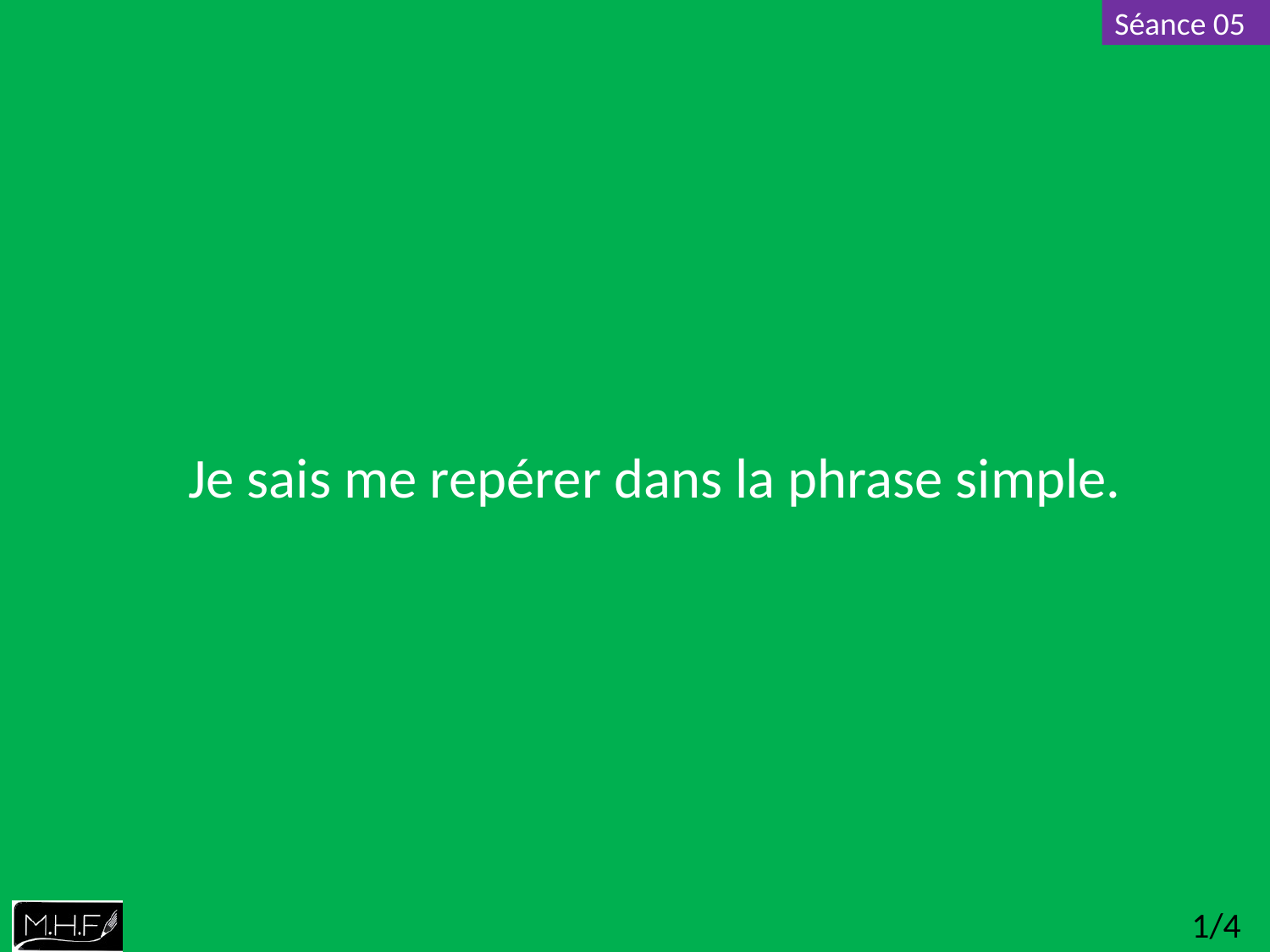

Je sais me repérer dans la phrase simple.
1/4